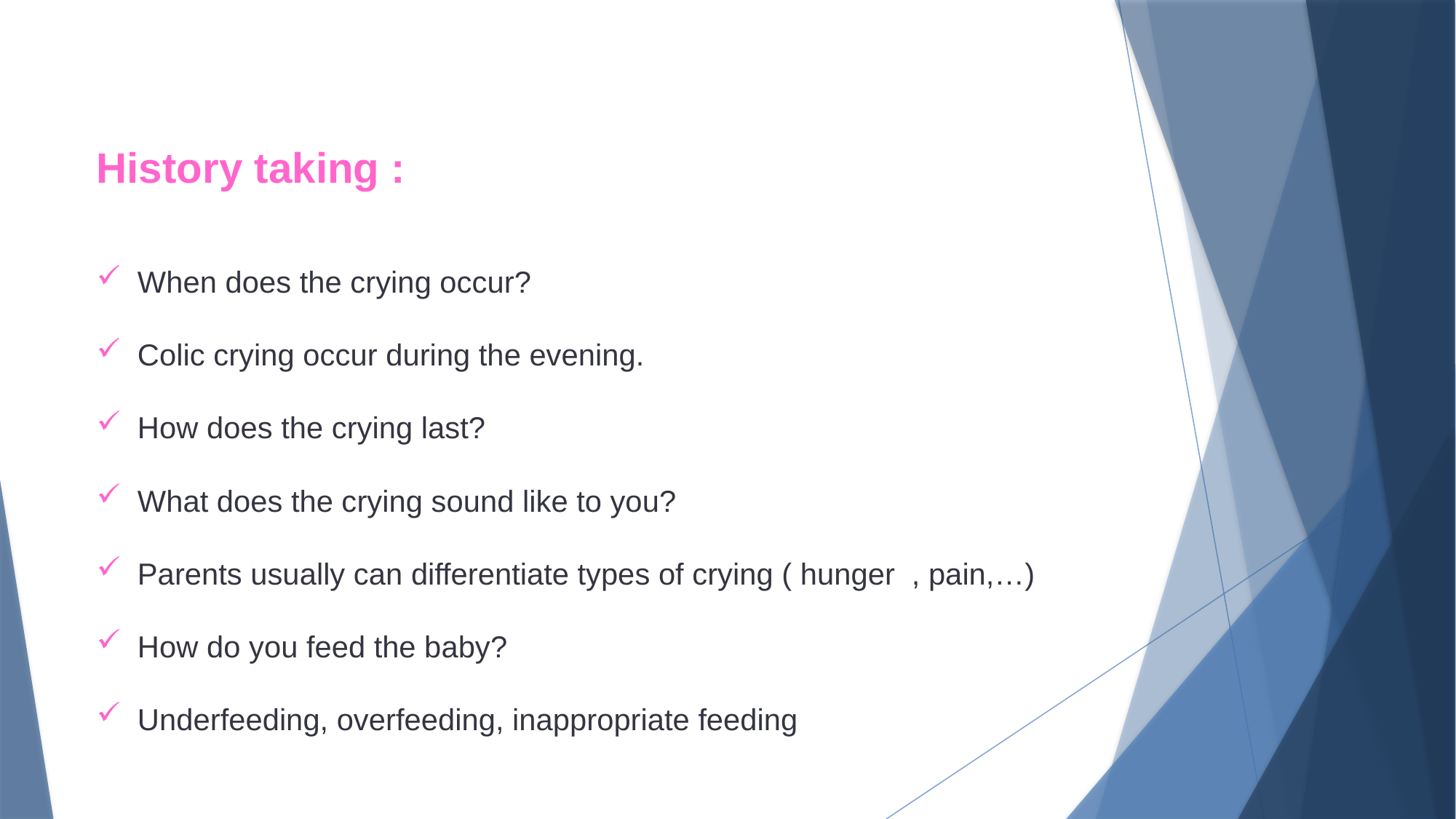

History taking :

When does the crying occur?
Colic crying occur during the evening.
How does the crying last?
What does the crying sound like to you?
Parents usually can differentiate types of crying ( hunger  , pain,…)
How do you feed the baby?
Underfeeding, overfeeding, inappropriate feeding